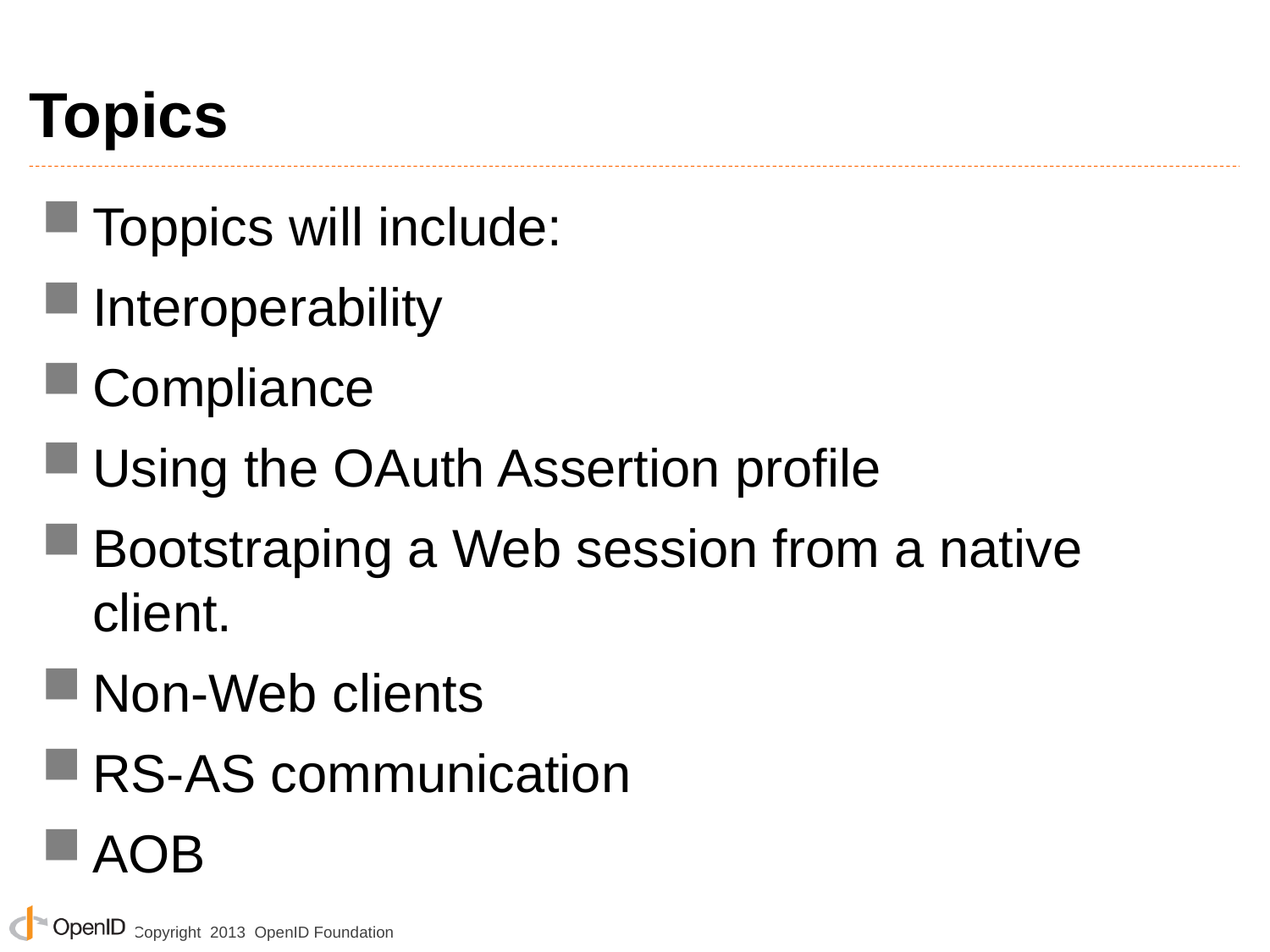

# Topics
Toppics will include:
Interoperability
Compliance
Using the OAuth Assertion profile
Bootstraping a Web session from a native client.
Non-Web clients
RS-AS communication
AOB